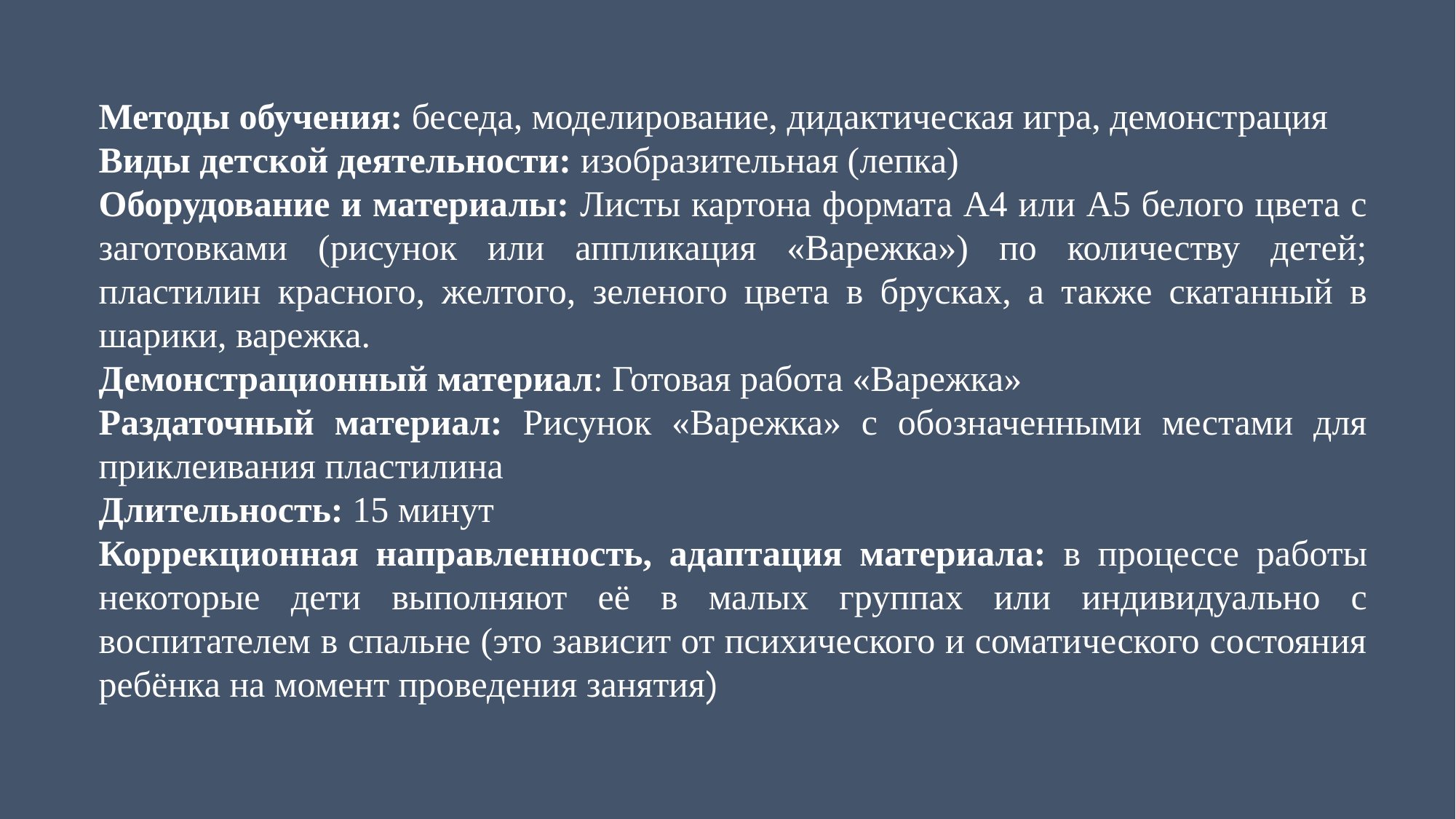

Методы обучения: беседа, моделирование, дидактическая игра, демонстрация
Виды детской деятельности: изобразительная (лепка)
Оборудование и материалы: Листы картона формата А4 или А5 белого цвета с заготовками (рисунок или аппликация «Варежка») по количеству детей; пластилин красного, желтого, зеленого цвета в брусках, а также скатанный в шарики, варежка.
Демонстрационный материал: Готовая работа «Варежка»
Раздаточный материал: Рисунок «Варежка» с обозначенными местами для приклеивания пластилина
Длительность: 15 минут
Коррекционная направленность, адаптация материала: в процессе работы некоторые дети выполняют её в малых группах или индивидуально с воспитателем в спальне (это зависит от психического и соматического состояния ребёнка на момент проведения занятия)